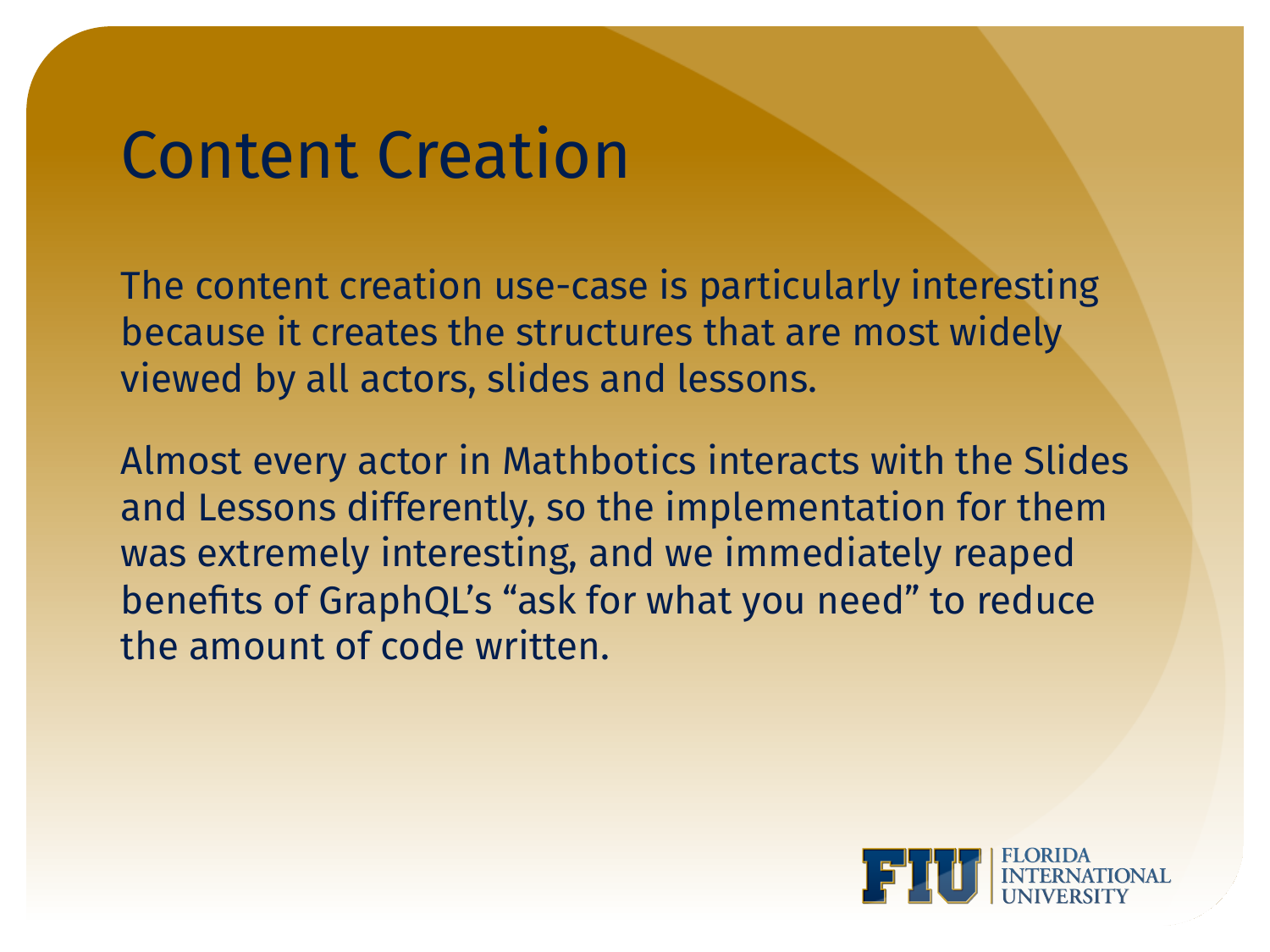

# Content Creation
The content creation use-case is particularly interesting because it creates the structures that are most widely viewed by all actors, slides and lessons.
Almost every actor in Mathbotics interacts with the Slides and Lessons differently, so the implementation for them was extremely interesting, and we immediately reaped benefits of GraphQL’s “ask for what you need” to reduce the amount of code written.